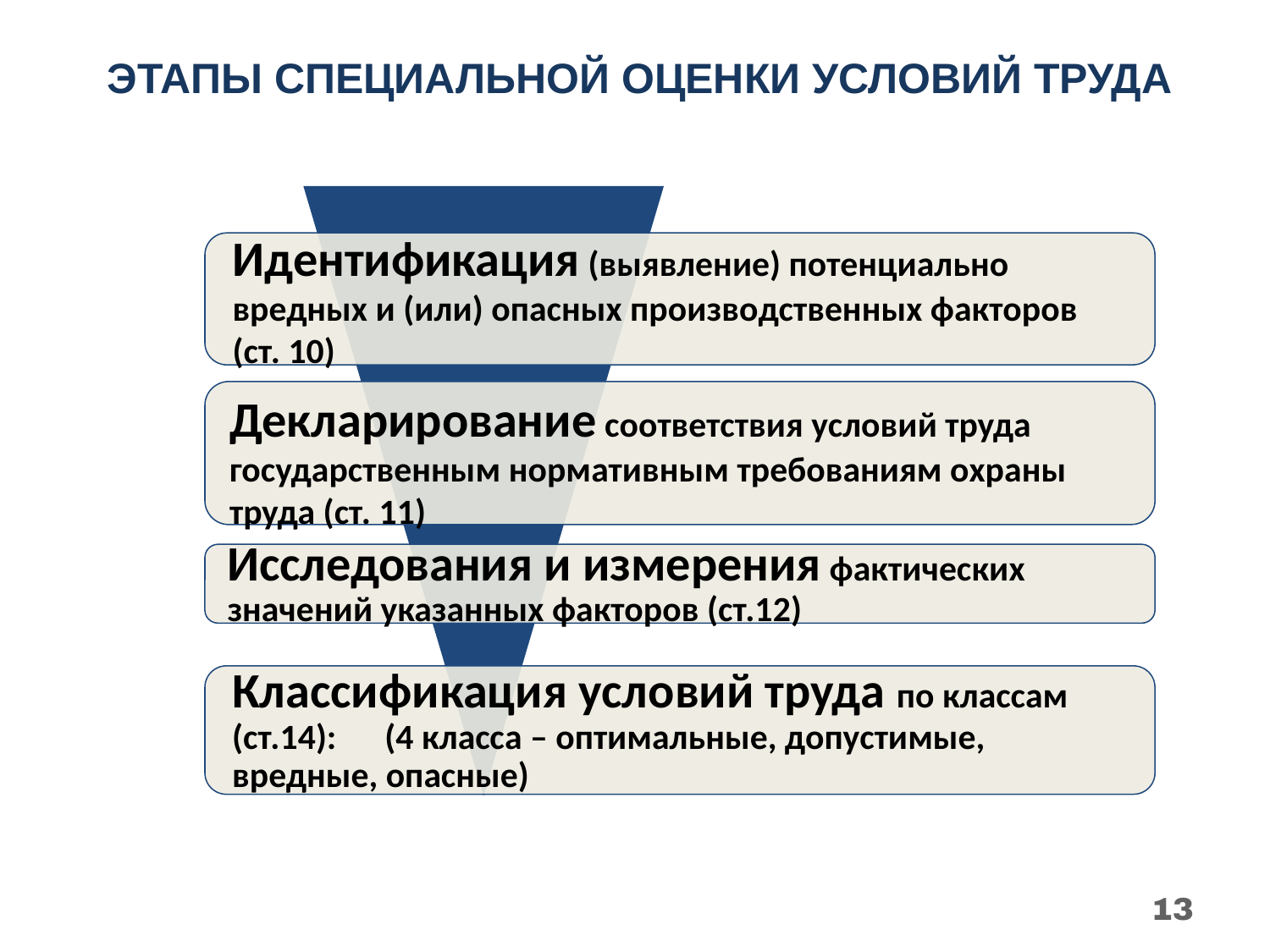

ЭТАПЫ СПЕЦИАЛЬНОЙ ОЦЕНКИ УСЛОВИЙ ТРУДА
Идентификация (выявление) потенциально вредных и (или) опасных производственных факторов
(ст. 10)

Декларирование соответствия условий труда государственным нормативным требованиям охраны труда (ст. 11)

Исследования и измерения фактических значений указанных факторов (ст.12)
Классификация условий труда по классам (ст.14):      (4 класса – оптимальные, допустимые, вредные, опасные)
13